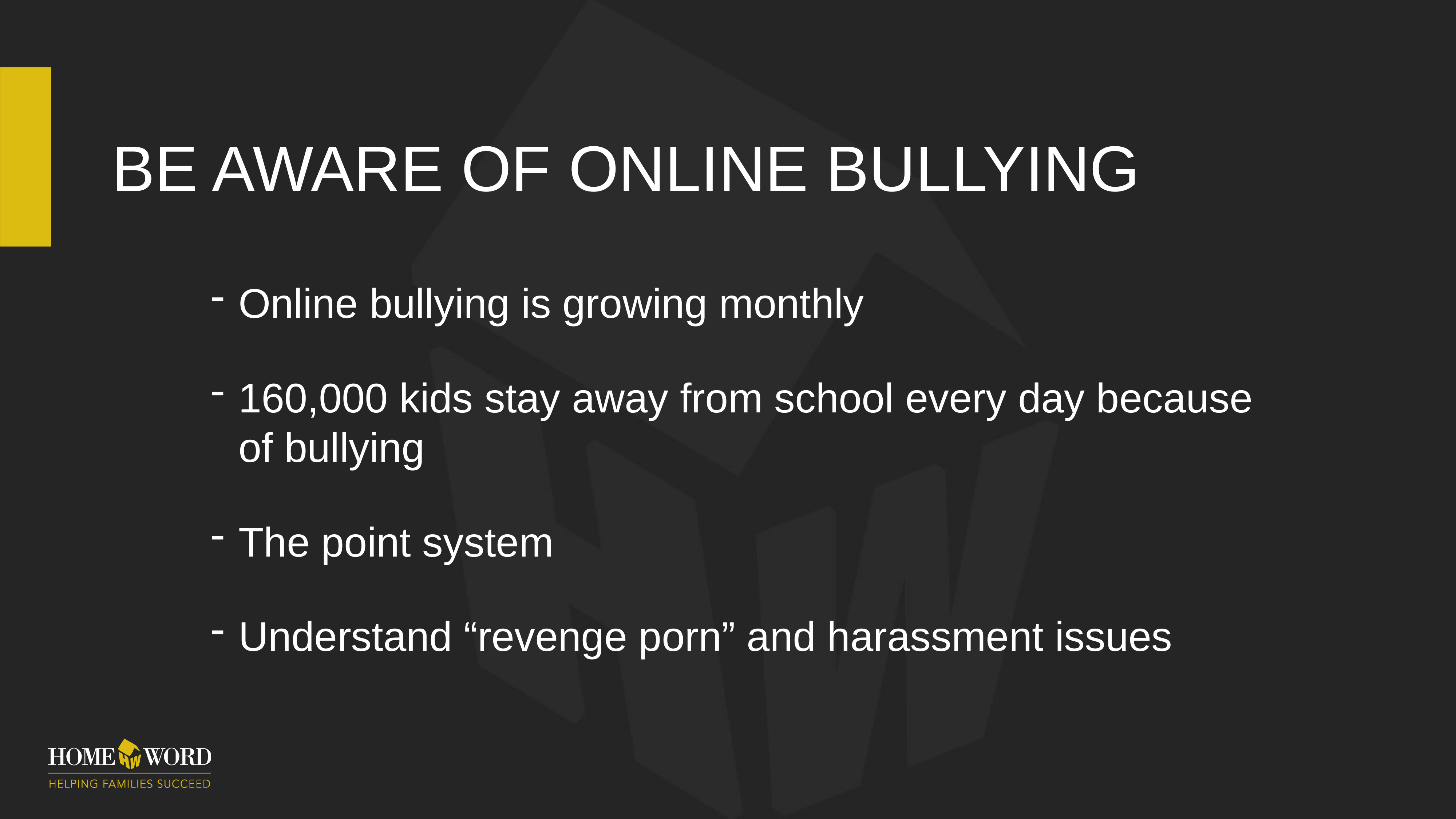

# Be Aware of Online Bullying
Online bullying is growing monthly
160,000 kids stay away from school every day because of bullying
The point system
Understand “revenge porn” and harassment issues